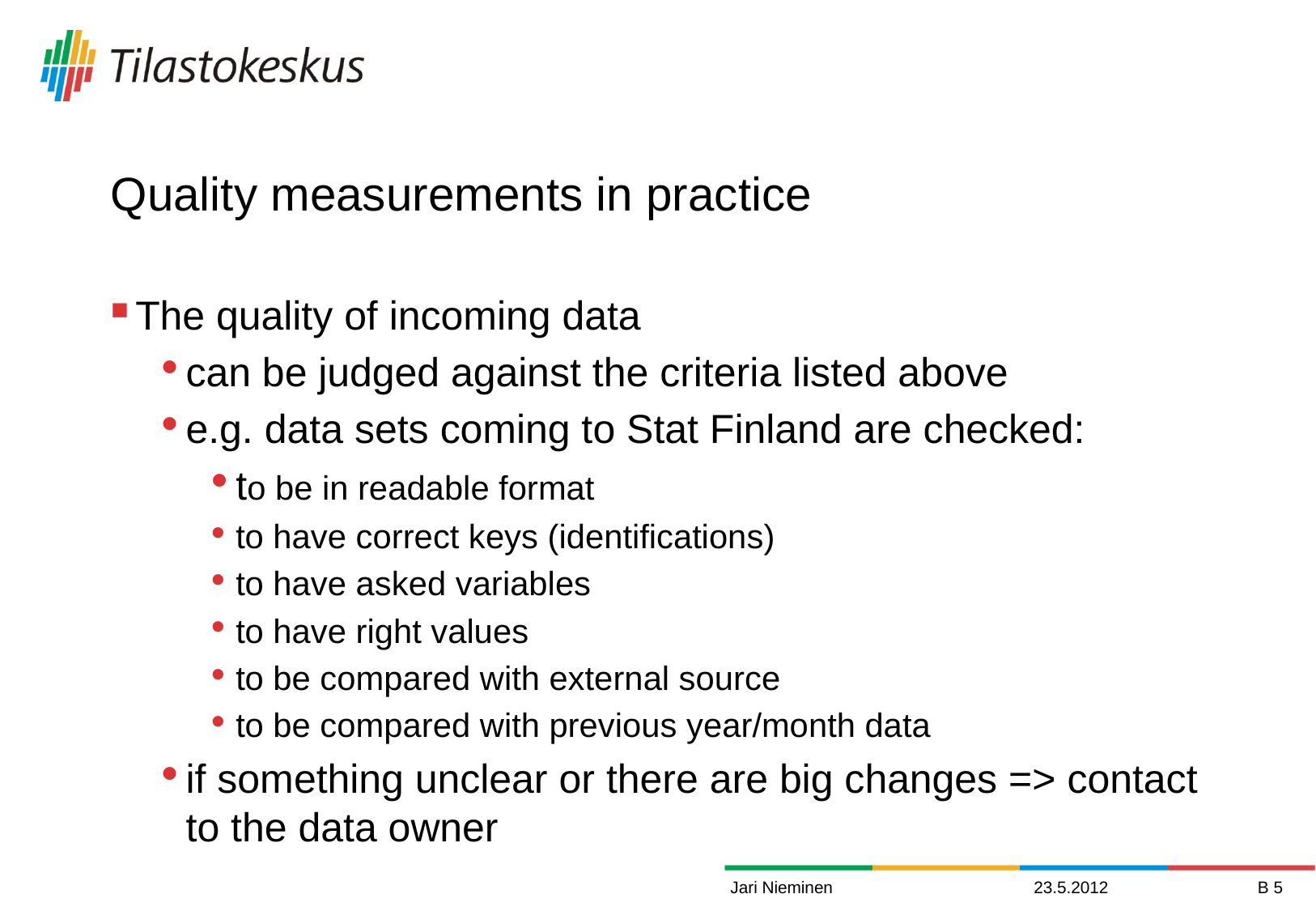

# Quality measurements in practice
The quality of incoming data
can be judged against the criteria listed above
e.g. data sets coming to Stat Finland are checked:
to be in readable format
to have correct keys (identifications)
to have asked variables
to have right values
to be compared with external source
to be compared with previous year/month data
if something unclear or there are big changes => contact to the data owner
Jari Nieminen
23.5.2012
B 5